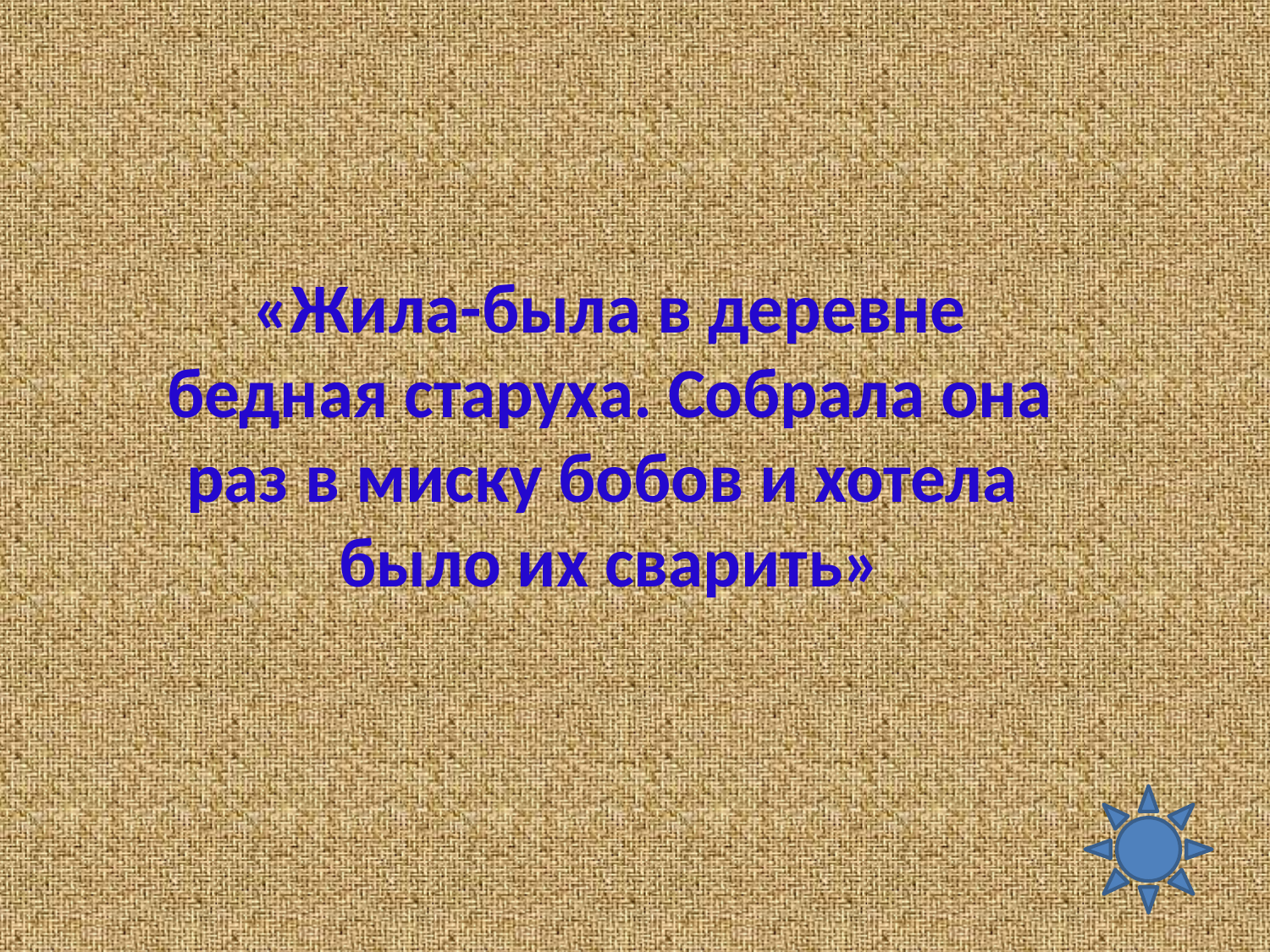

«Жила-была в деревне бедная старуха. Собрала она раз в миску бобов и хотела  было их сварить»